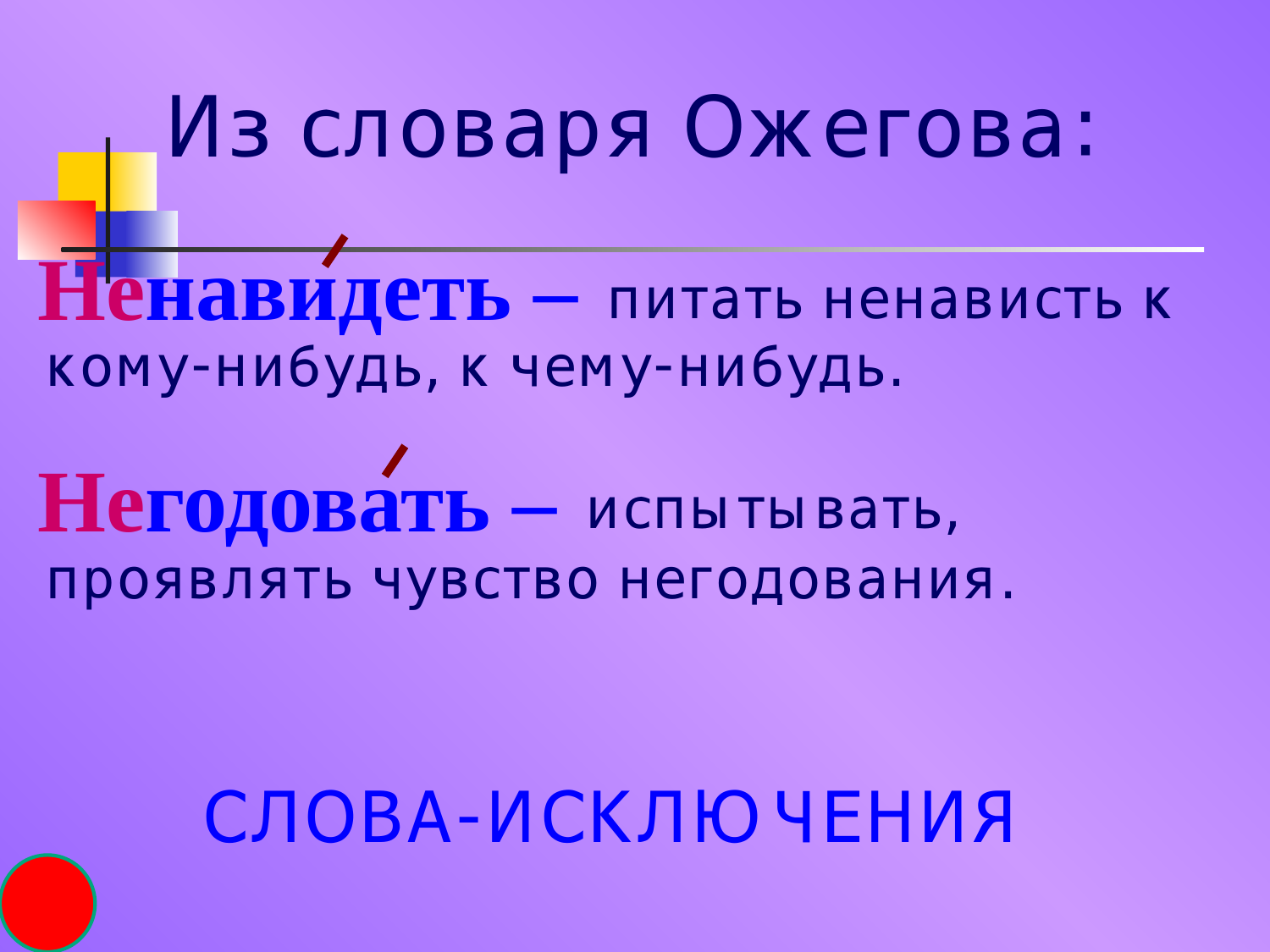

Из словаря Ожегова:
Ненавидеть –

Негодовать –

                                  питать ненависть к кому-нибудь, к чему-нибудь.

испытывать,
проявлять чувство негодования.
СЛОВА-ИСКЛЮЧЕНИЯ